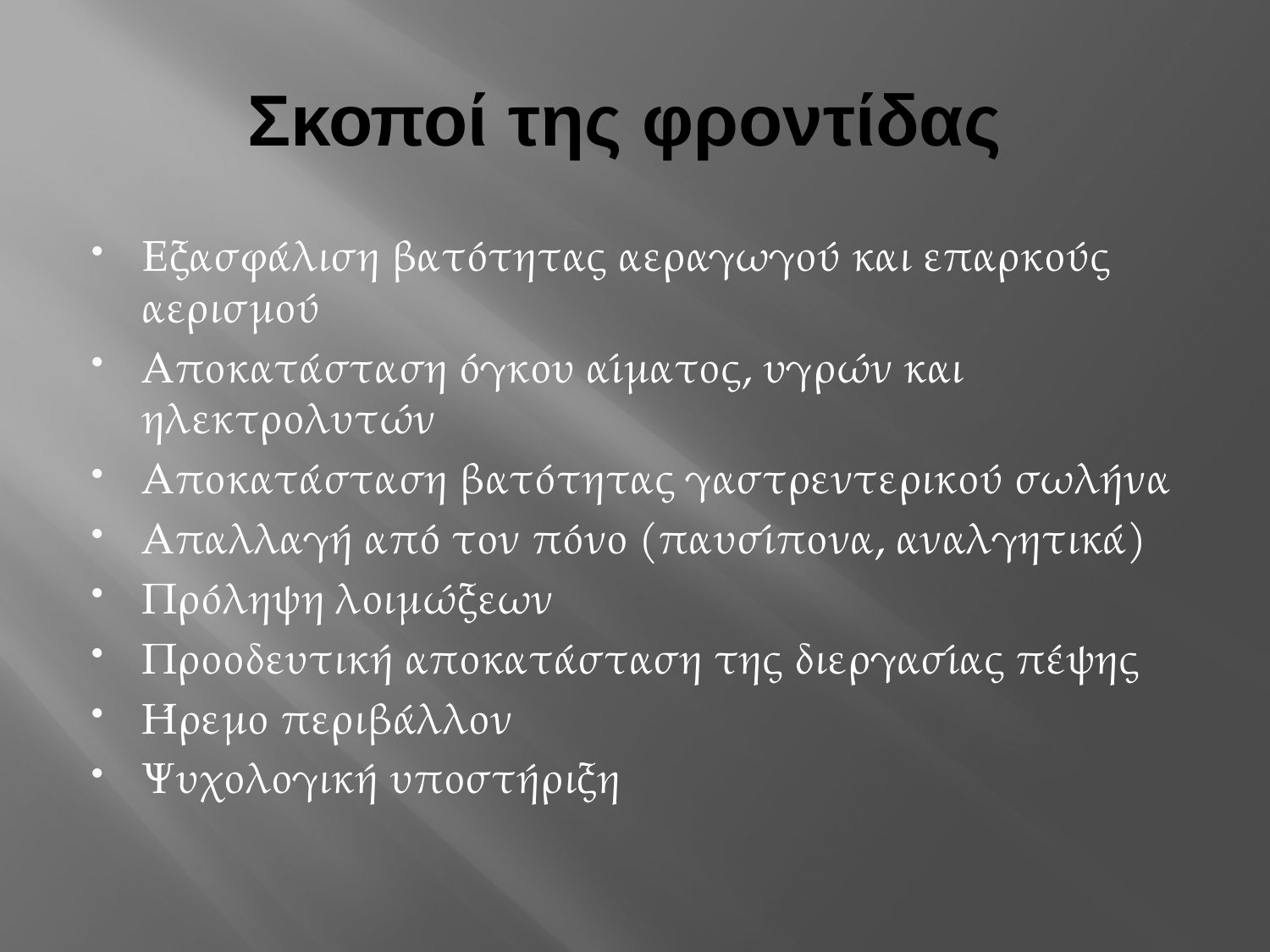

# Σκοποί της φροντίδας
Εξασφάλιση βατότητας αεραγωγού και επαρκούς αερισμού
Αποκατάσταση όγκου αίματος, υγρών και ηλεκτρολυτών
Αποκατάσταση βατότητας γαστρεντερικού σωλήνα
Απαλλαγή από τον πόνο (παυσίπονα, αναλγητικά)
Πρόληψη λοιμώξεων
Προοδευτική αποκατάσταση της διεργασίας πέψης
Ήρεμο περιβάλλον
Ψυχολογική υποστήριξη